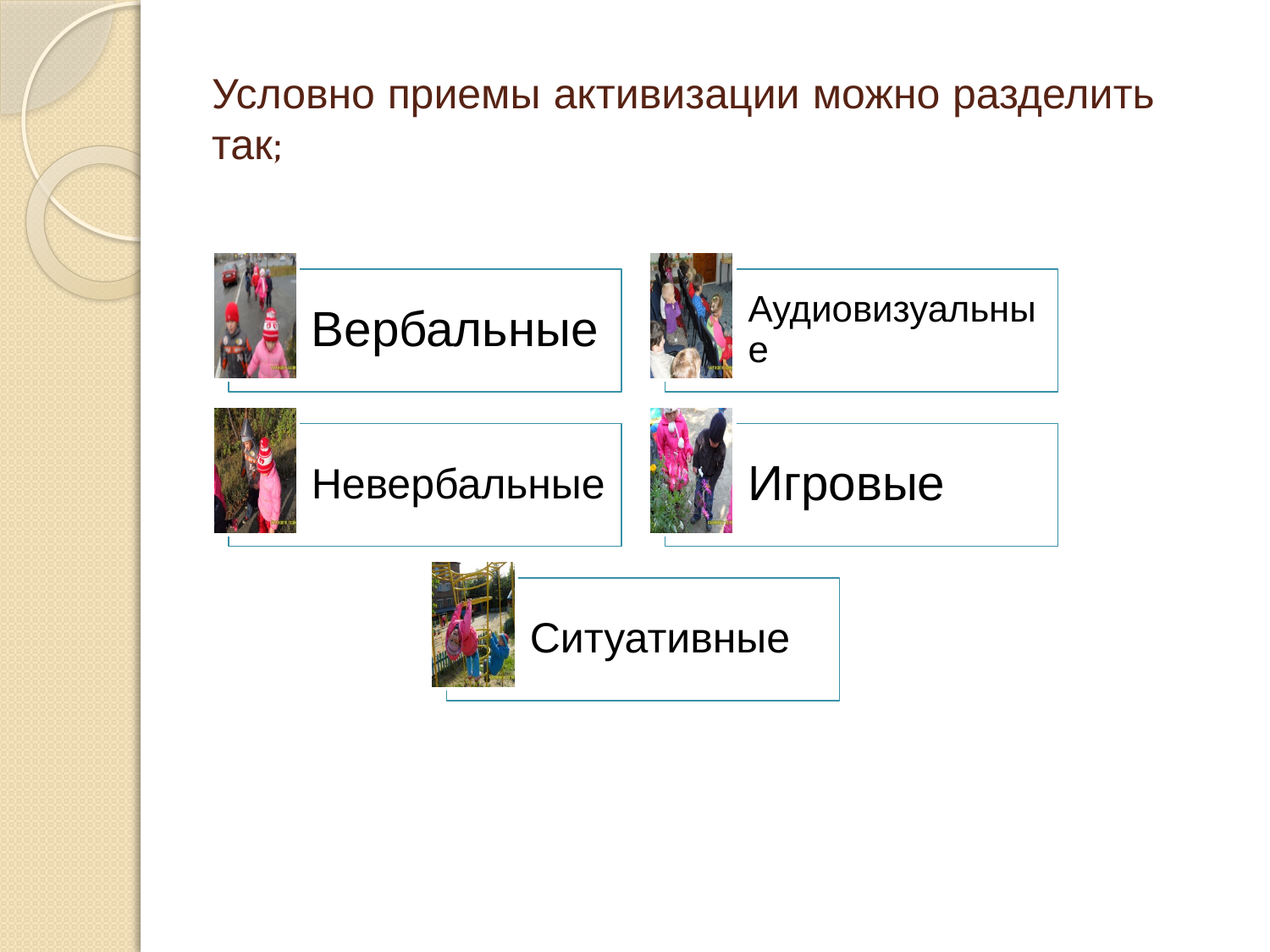

# Условно приемы активизации можно разделить так;
Вербальные
Аудиовизуальные
Невербальные
Игровые
Ситуативные